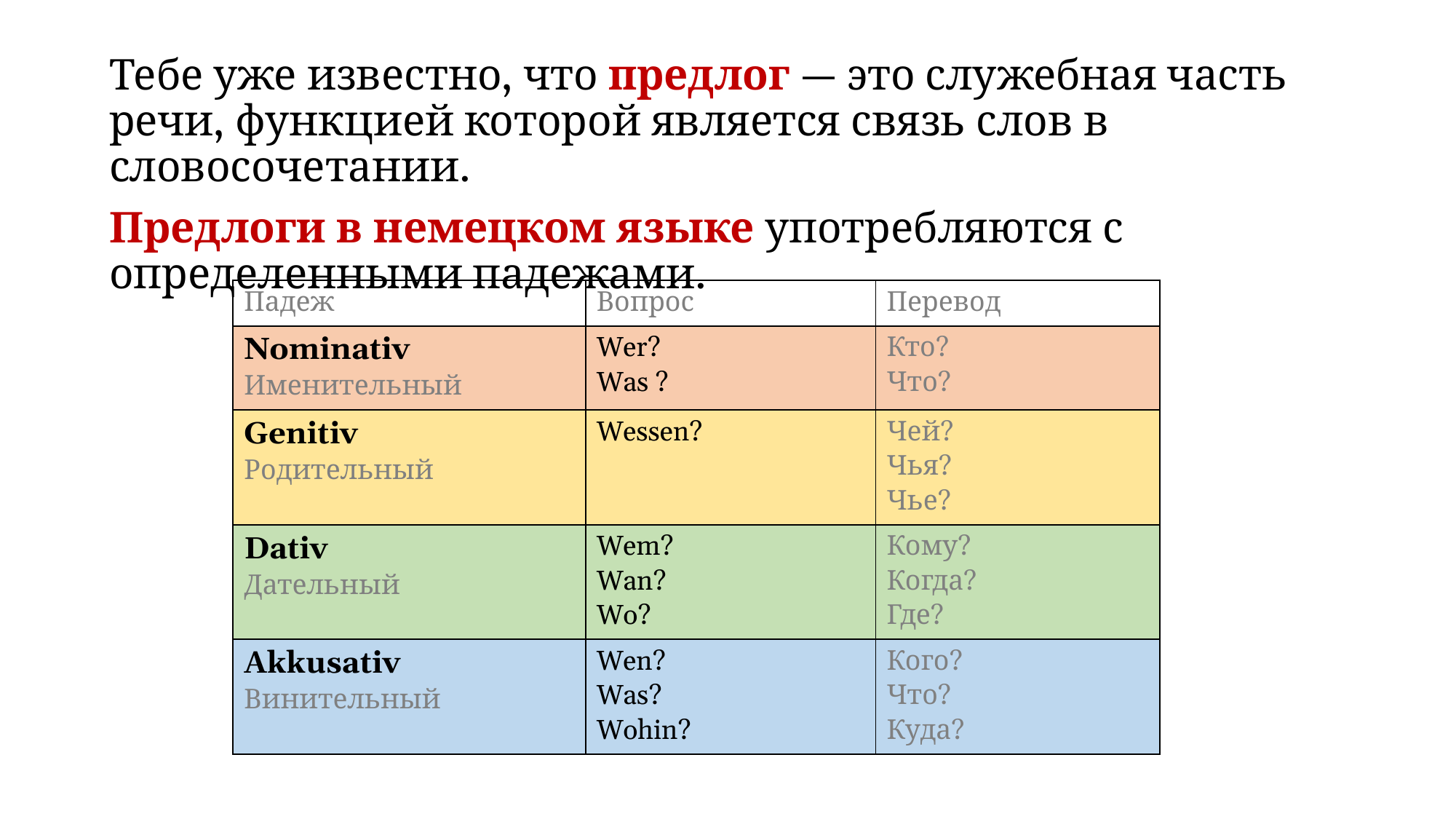

Тебе уже известно, что предлог — это служебная часть речи, функцией которой является связь слов в словосочетании.
Предлоги в немецком языке употребляются с определенными падежами.

| Падеж | Вопрос | Перевод |
| --- | --- | --- |
| Nominativ Именительный | Wer? Was ? | Кто? Что? |
| Genitiv Родительный | Wessen? | Чей? Чья? Чье? |
| Dativ Дательный | Wem? Wan? Wo? | Кому? Когда? Где? |
| Akkusativ Винительный | Wen? Was? Wohin? | Кого? Что? Куда? |